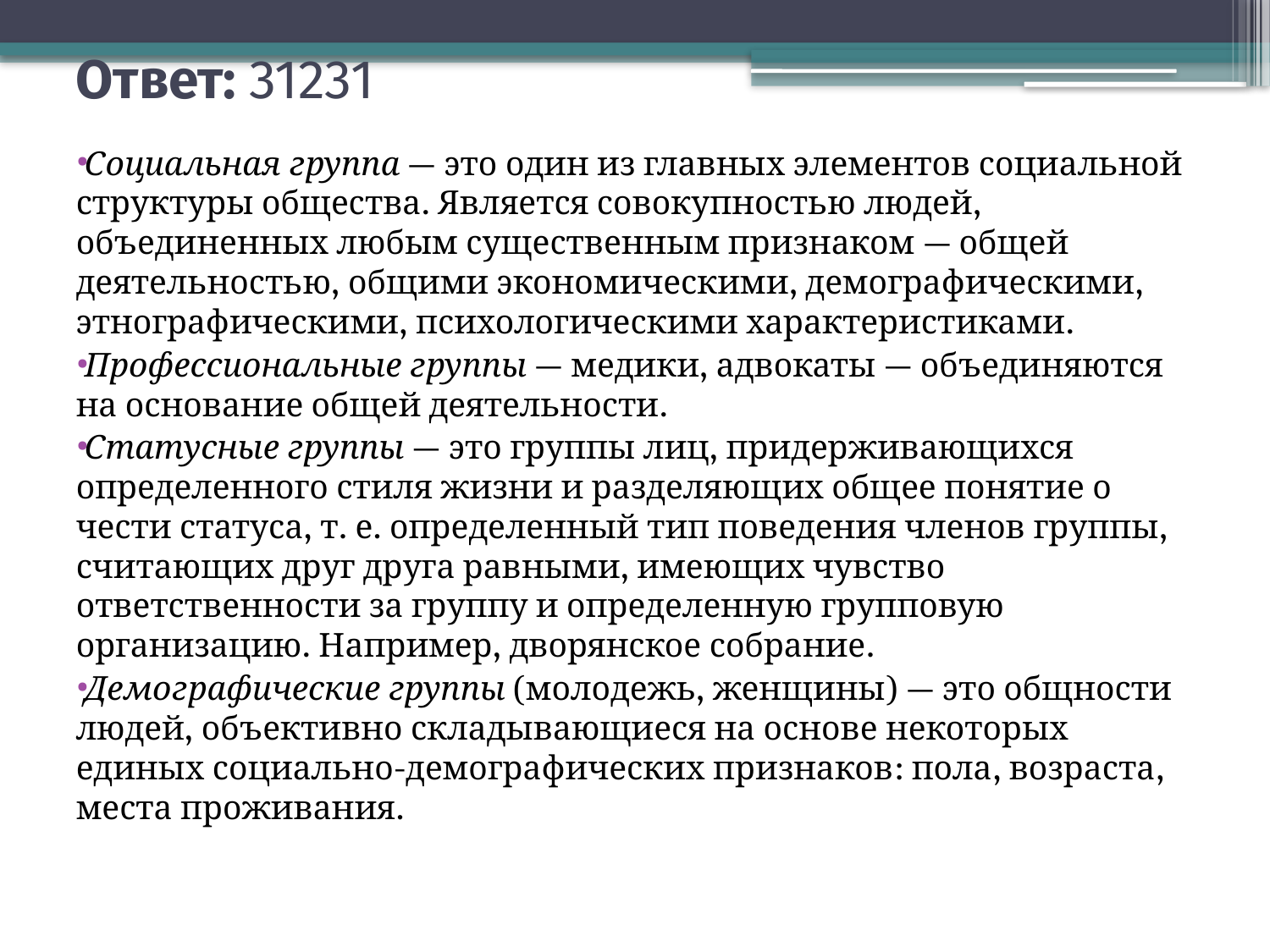

# Ответ: 31231
Социальная группа — это один из главных элементов социальной структуры общества. Является совокупностью людей, объединенных любым существенным признаком — общей деятельностью, общими экономическими, демографическими, этнографическими, психологическими характеристиками.
Профессиональные группы — медики, адвокаты — объединяются на основание общей деятельности.
Статусные группы — это группы лиц, придерживающихся определенного стиля жизни и разделяющих общее понятие о чести статуса, т. е. определенный тип поведения членов группы, считающих друг друга равными, имеющих чувство ответственности за группу и определенную групповую организацию. Например, дворянское собрание.
Демографические группы (молодежь, женщины) — это общности людей, объективно складывающиеся на основе некоторых единых социально-демографических признаков: пола, возраста, места проживания.